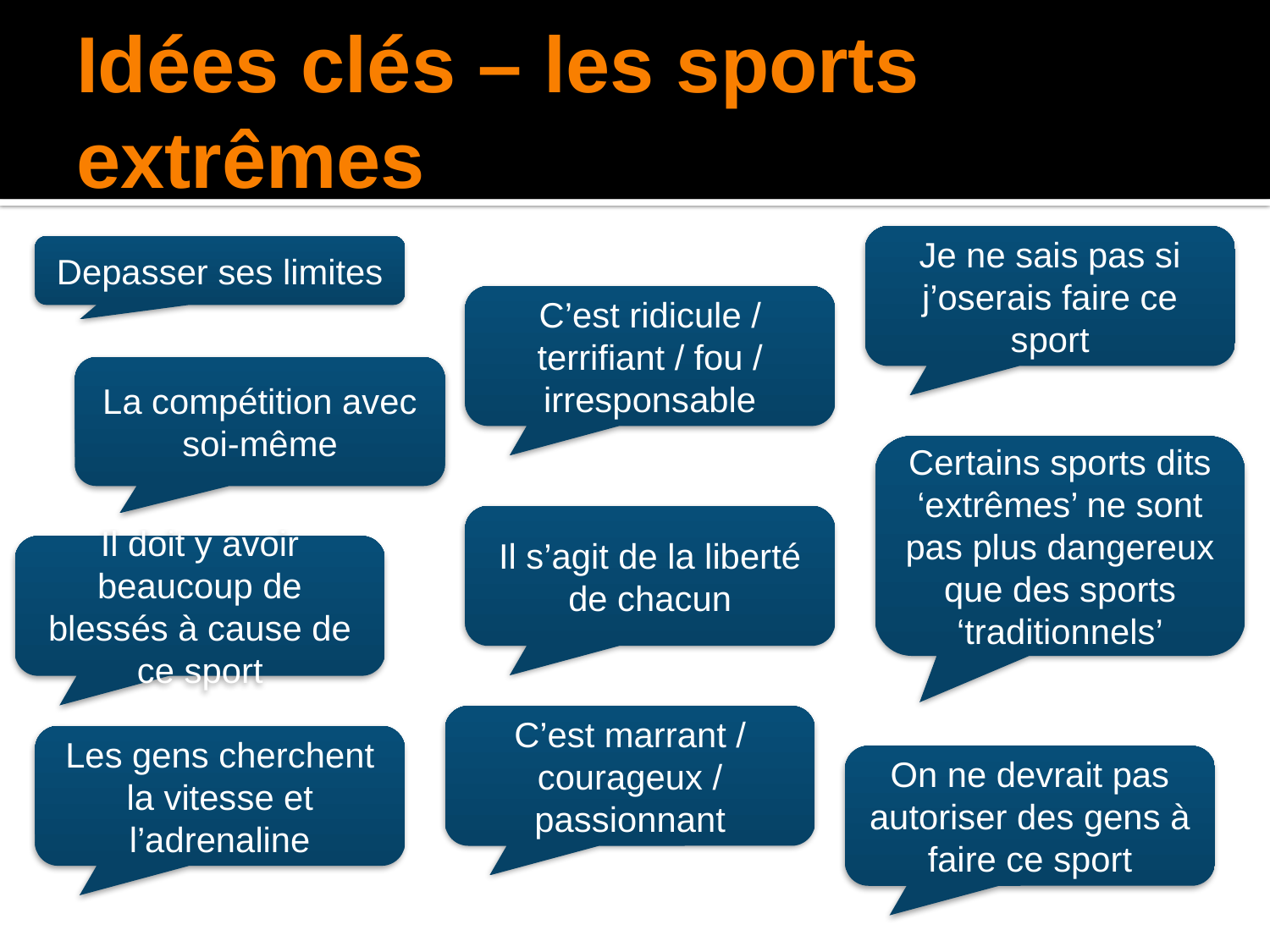

# Idées clés – les sports extrêmes
Je ne sais pas si j’oserais faire ce sport
Depasser ses limites

C’est ridicule / terrifiant / fou / irresponsable
La compétition avec soi-même
Certains sports dits ‘extrêmes’ ne sont pas plus dangereux que des sports ‘traditionnels’
Il s’agit de la liberté de chacun
Il doit y avoir beaucoup de blessés à cause de ce sport
C’est marrant / courageux / passionnant
Les gens cherchent la vitesse et l’adrenaline
On ne devrait pas autoriser des gens à faire ce sport